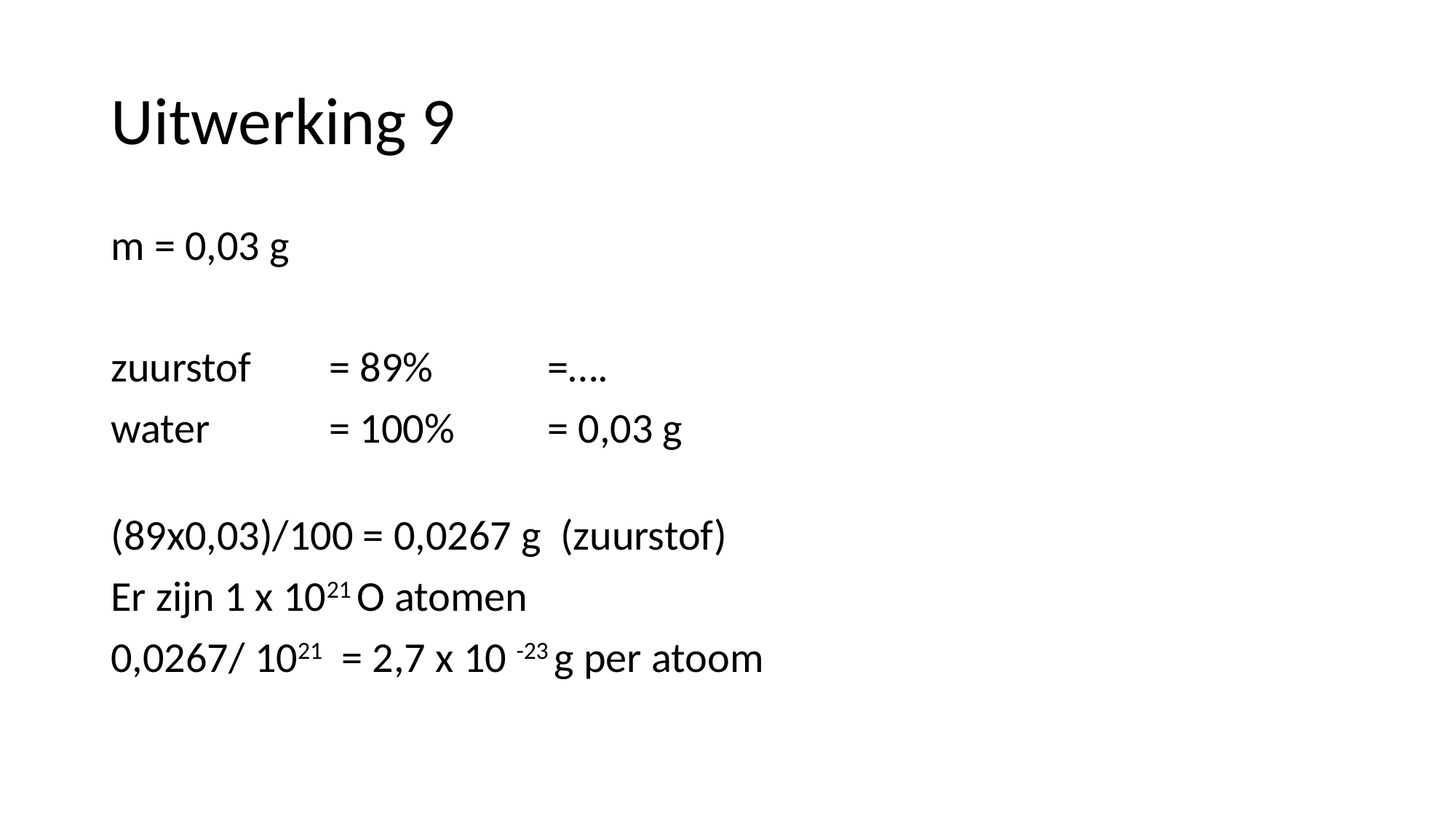

# Uitwerking 9
m = 0,03 g

zuurstof	= 89% 	=….
water		= 100%	= 0,03 g
(89x0,03)/100 = 0,0267 g  (zuurstof)
Er zijn 1 x 1021 O atomen
0,0267/ 1021  = 2,7 x 10 -23 g per atoom